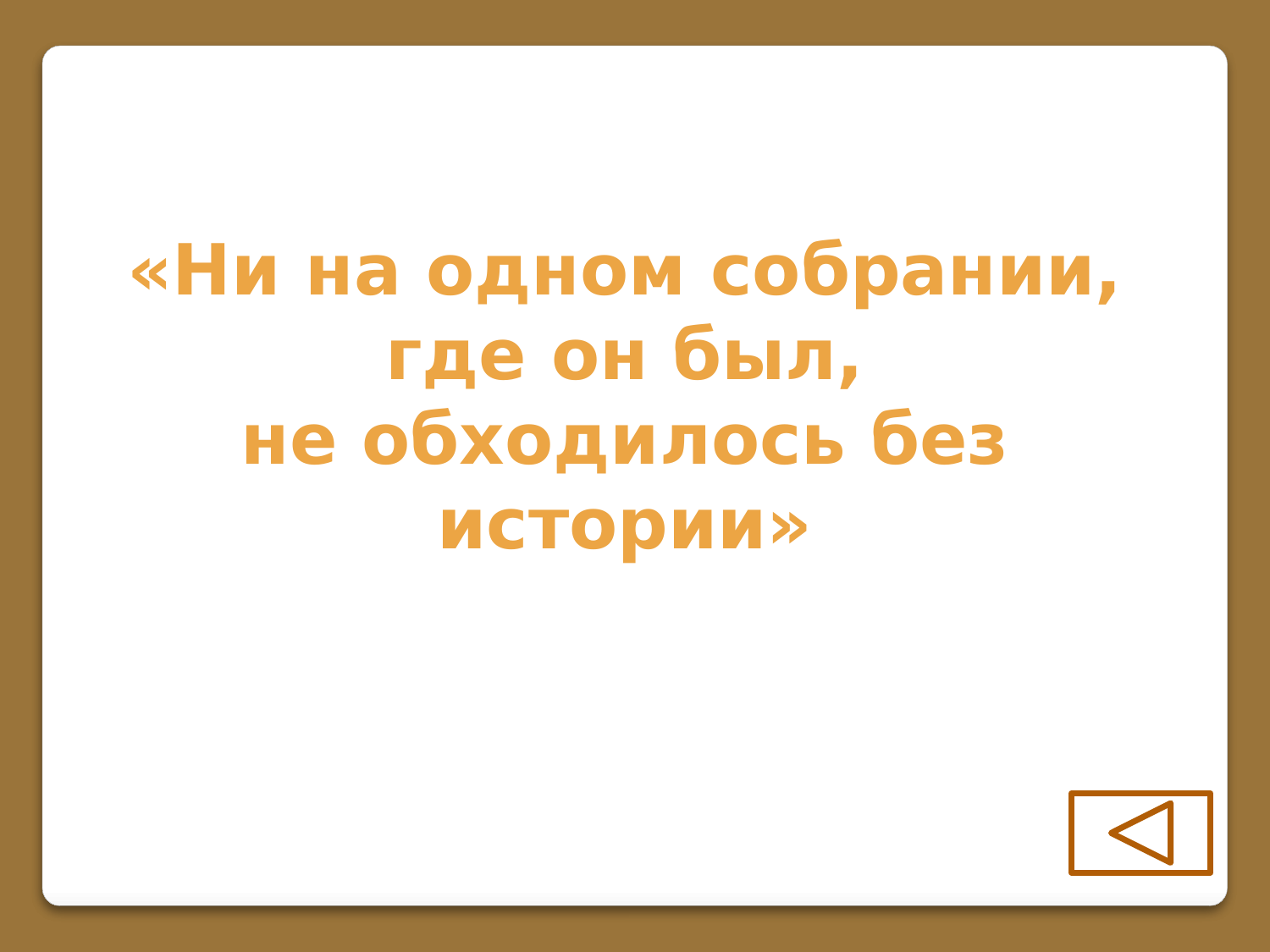

«Ни на одном собрании,
где он был,
не обходилось без истории»